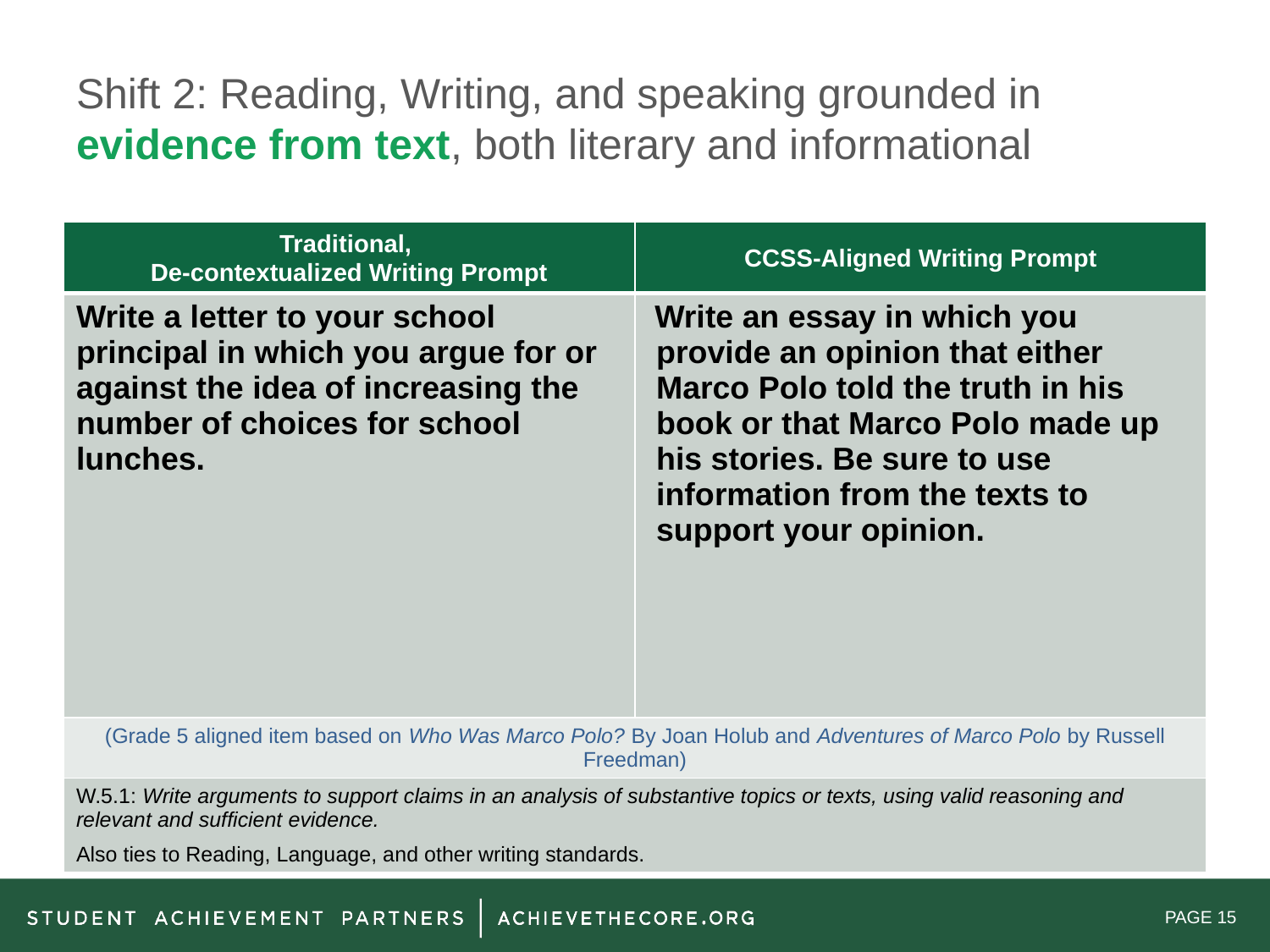

# Shift 2: Reading, Writing, and speaking grounded in evidence from text, both literary and informational
| Traditional, De-contextualized Writing Prompt | CCSS-Aligned Writing Prompt |
| --- | --- |
| Write a letter to your school principal in which you argue for or against the idea of increasing the number of choices for school lunches. | Write an essay in which you provide an opinion that either Marco Polo told the truth in his book or that Marco Polo made up his stories. Be sure to use information from the texts to support your opinion. |
| (Grade 5 aligned item based on Who Was Marco Polo? By Joan Holub and Adventures of Marco Polo by Russell Freedman) |  |
| W.5.1: Write arguments to support claims in an analysis of substantive topics or texts, using valid reasoning and relevant and sufficient evidence. Also ties to Reading, Language, and other writing standards. |  |